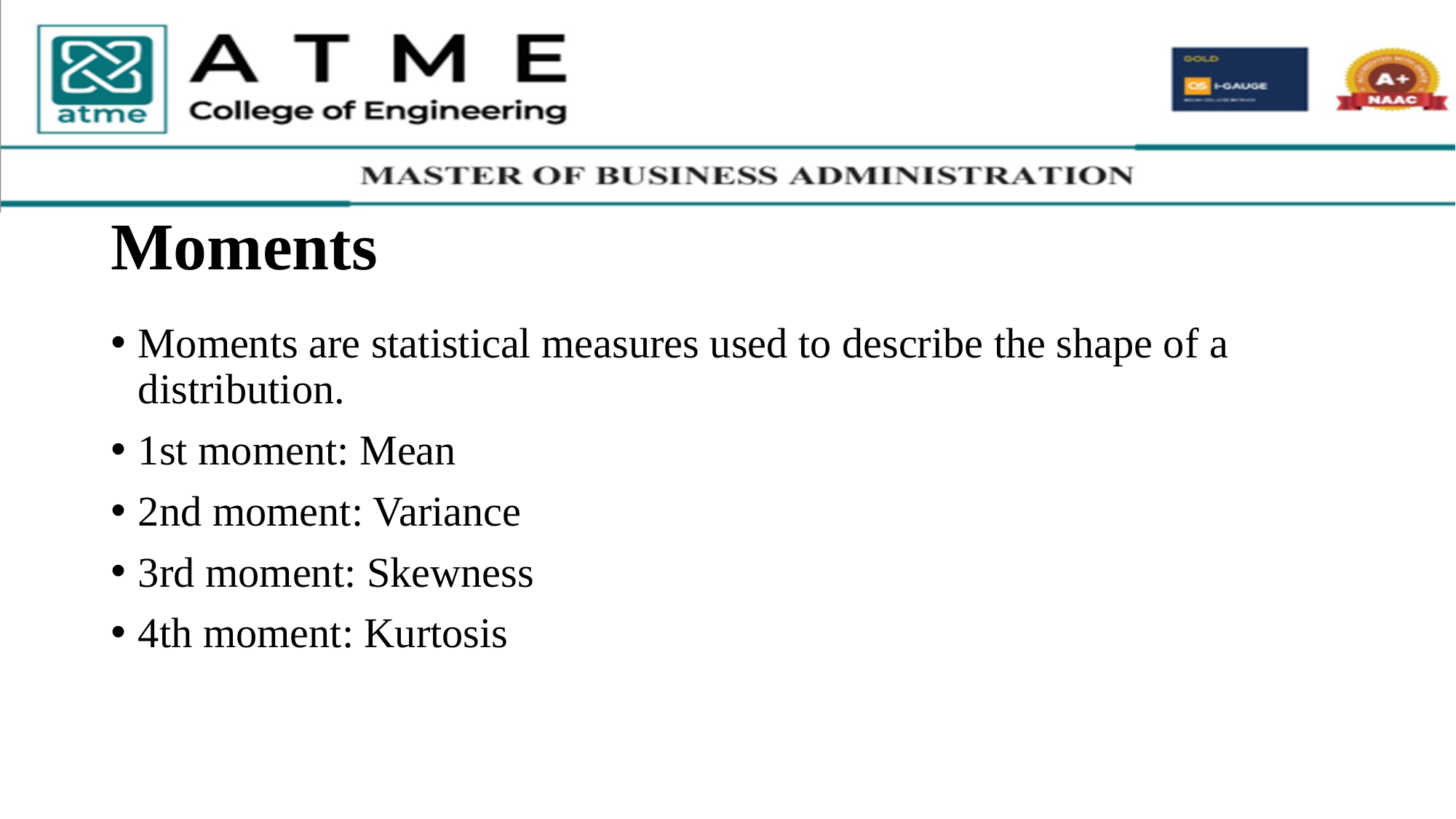

# Moments
Moments are statistical measures used to describe the shape of a distribution.
1st moment: Mean
2nd moment: Variance
3rd moment: Skewness
4th moment: Kurtosis